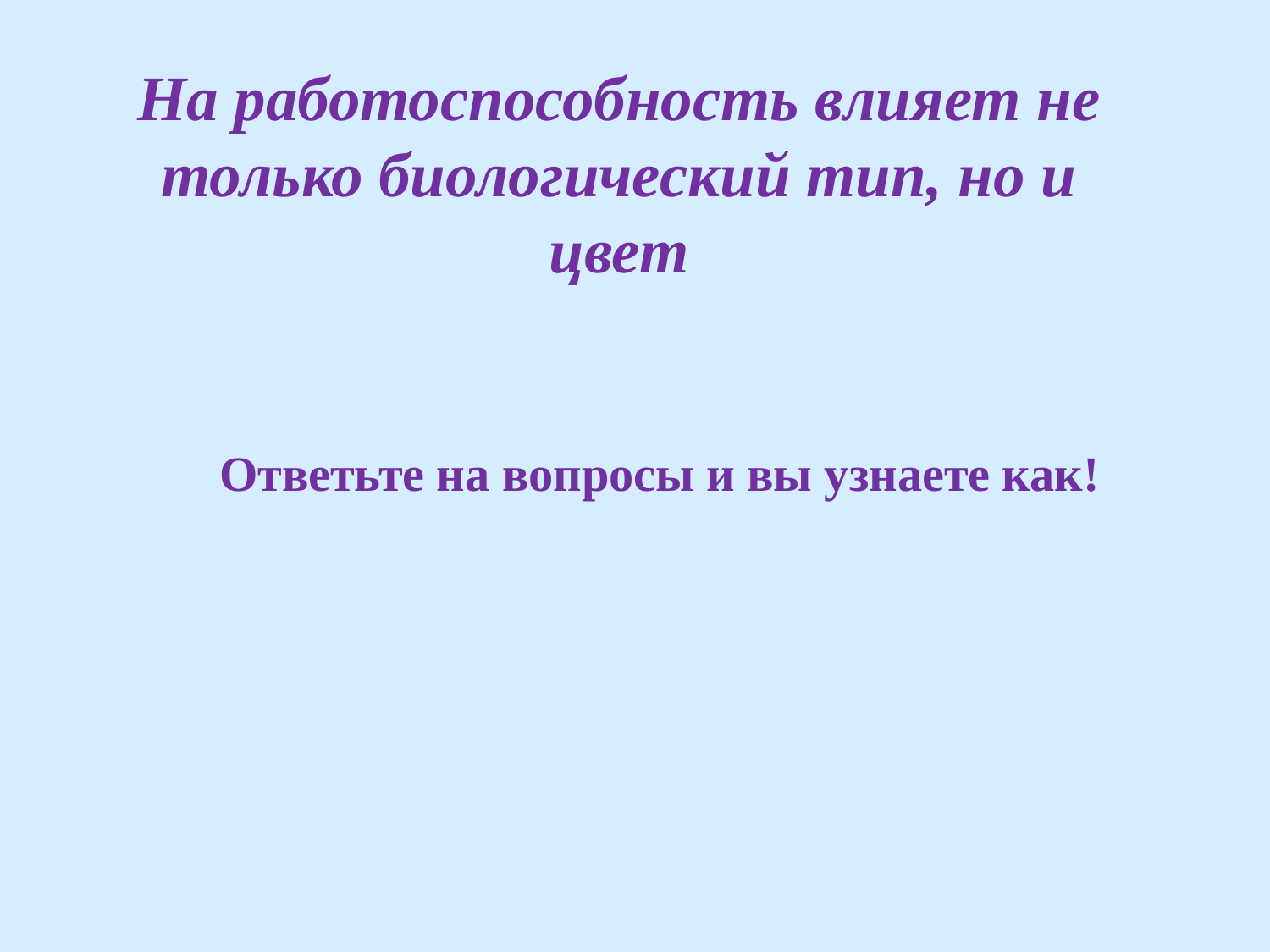

# На работоспособность влияет не только биологический тип, но и цвет

Ответьте на вопросы и вы узнаете как!